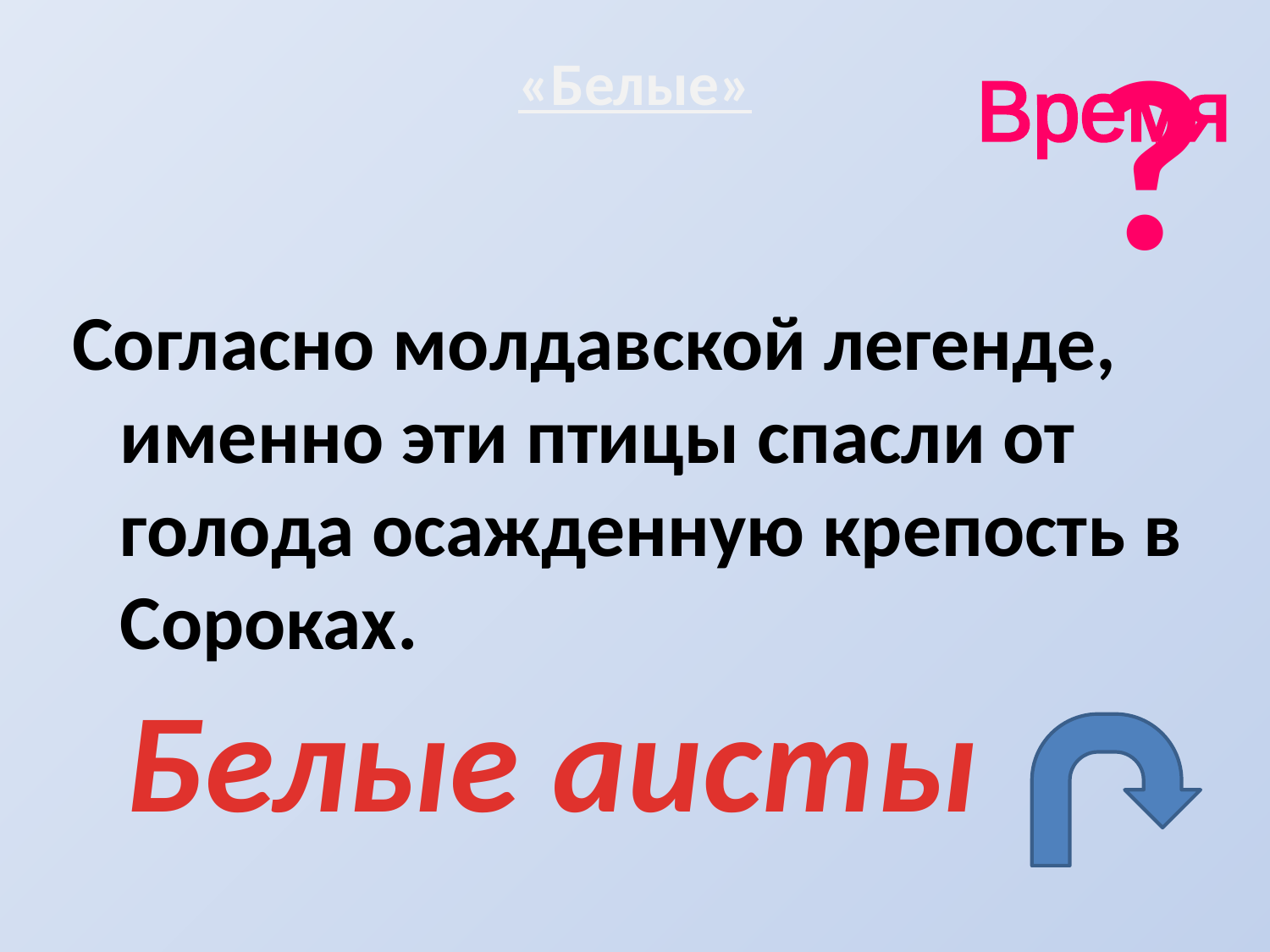

?
# «Белые»
Время
Согласно молдавской легенде, именно эти птицы спасли от голода осажденную крепость в Сороках.

Белые аисты